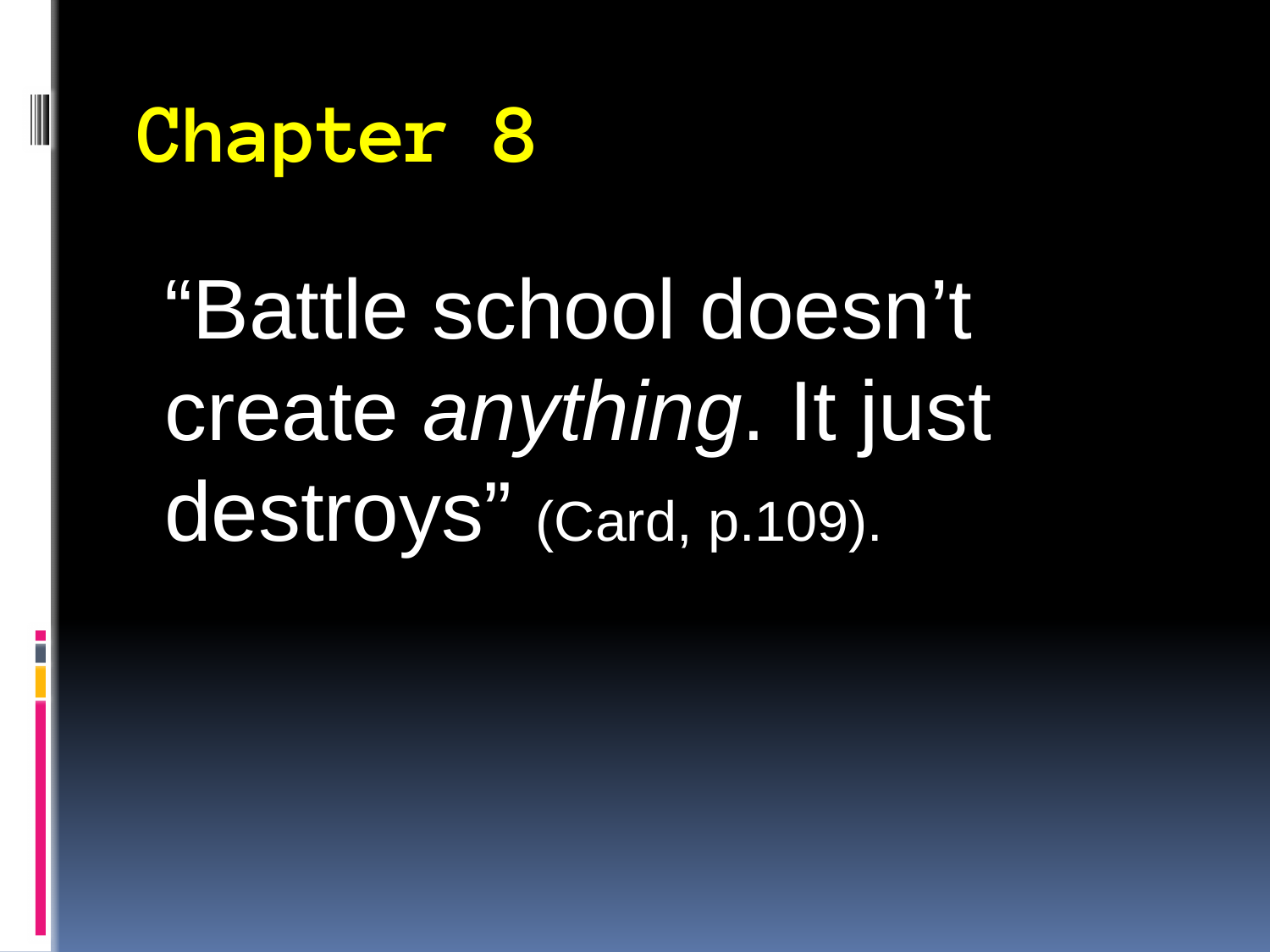

# Chapter 8
“Battle school doesn’t create anything. It just destroys” (Card, p.109).